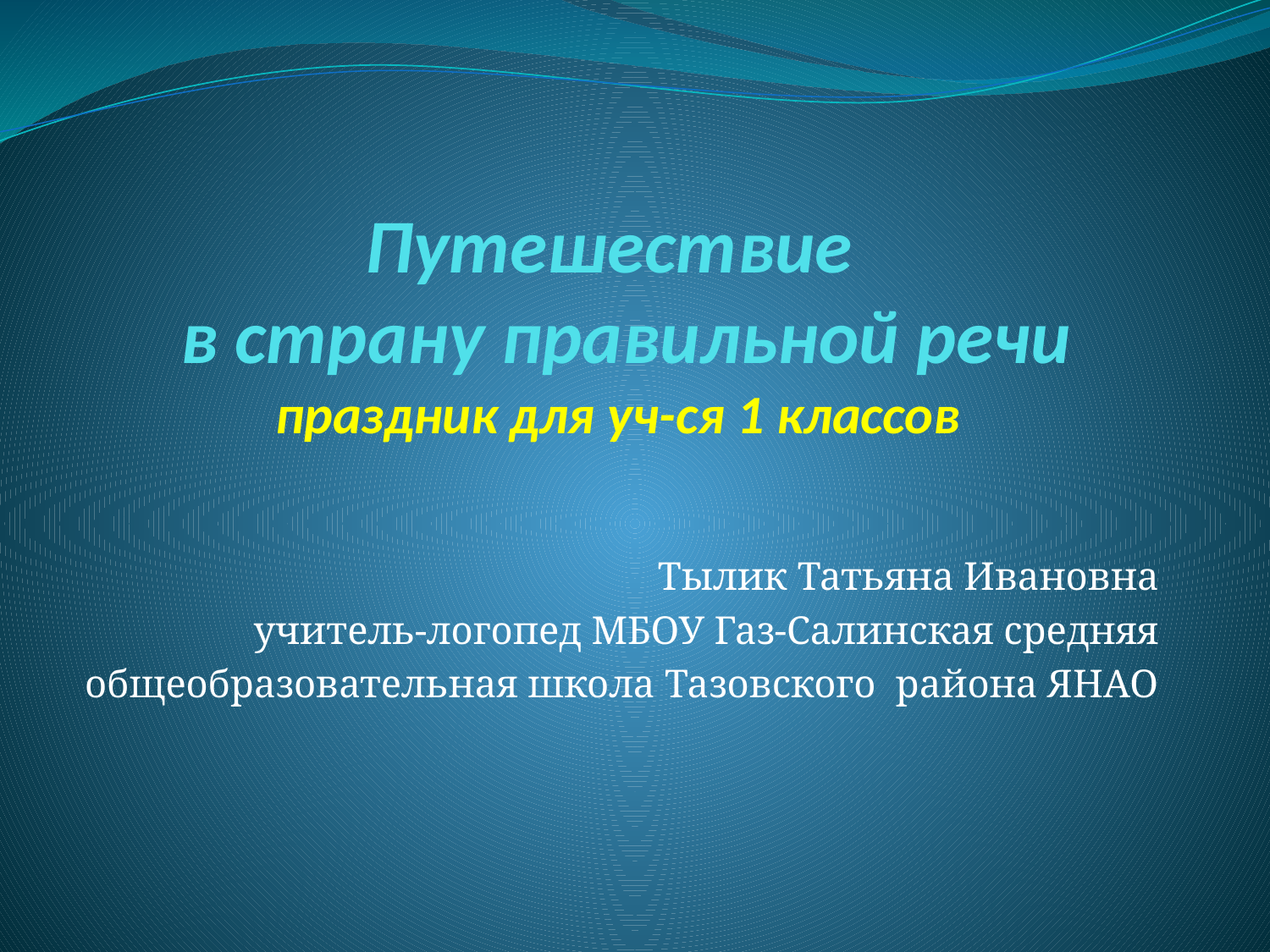

# Путешествие в страну правильной речи праздник для уч-ся 1 классов
Тылик Татьяна Ивановна
учитель-логопед МБОУ Газ-Салинская средняя
общеобразовательная школа Тазовского  района ЯНАО